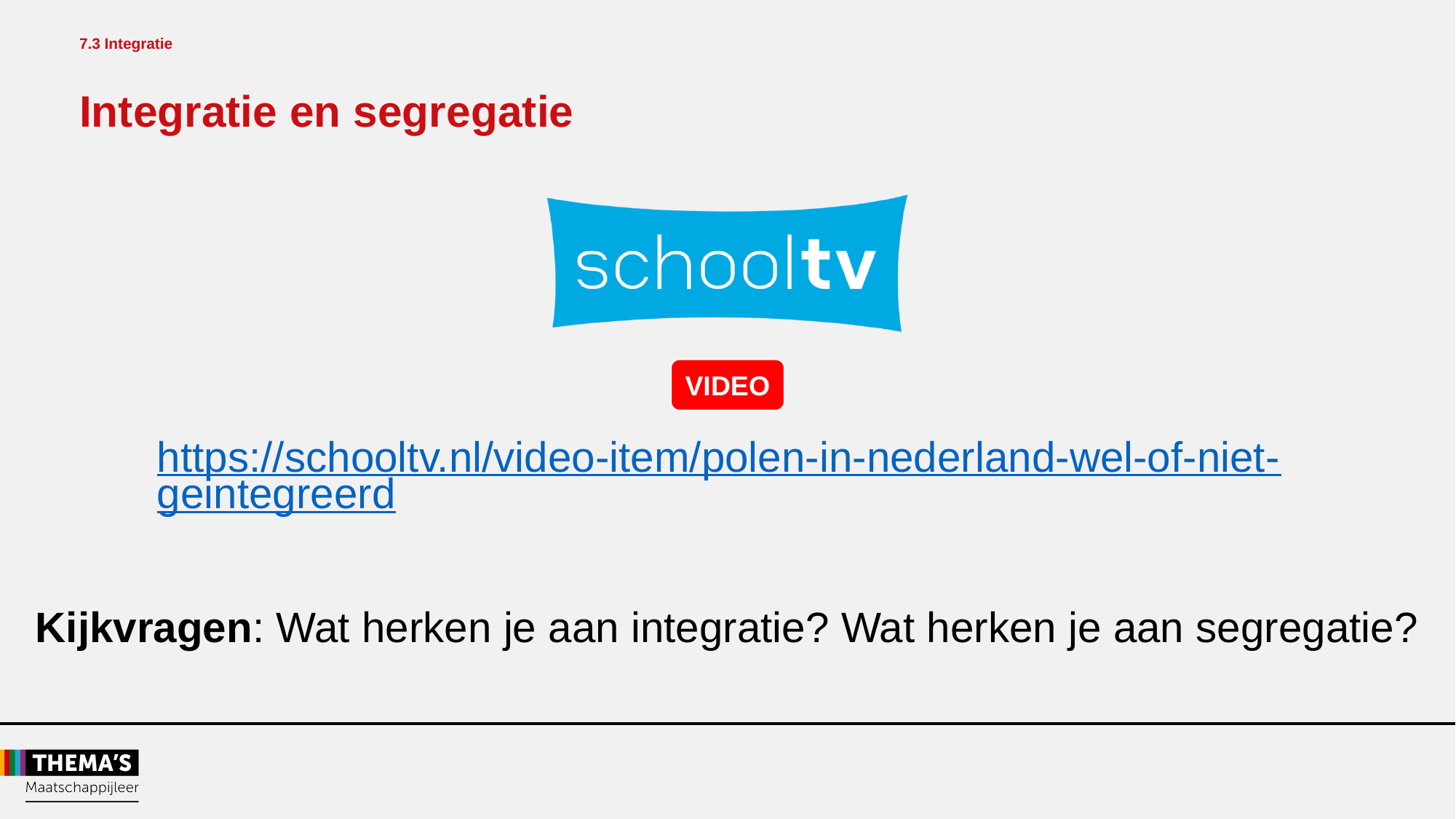

7.3 Integratie
Integratie en segregatie
https://schooltv.nl/video-item/polen-in-nederland-wel-of-niet-geintegreerd

Kijkvragen: Wat herken je aan integratie? Wat herken je aan segregatie?